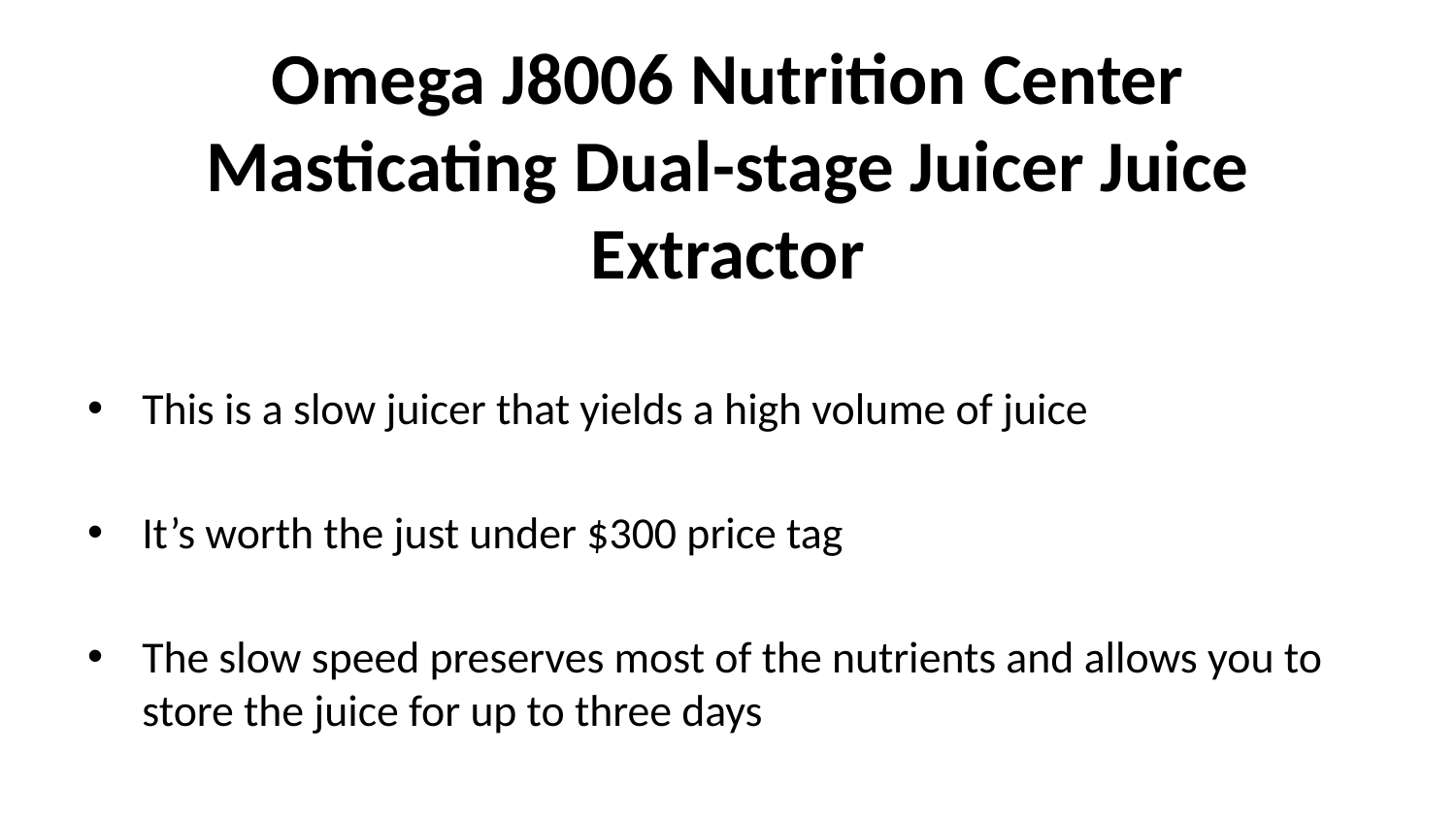

# Omega J8006 Nutrition Center Masticating Dual-stage Juicer Juice Extractor
This is a slow juicer that yields a high volume of juice

It’s worth the just under $300 price tag

The slow speed preserves most of the nutrients and allows you to store the juice for up to three days